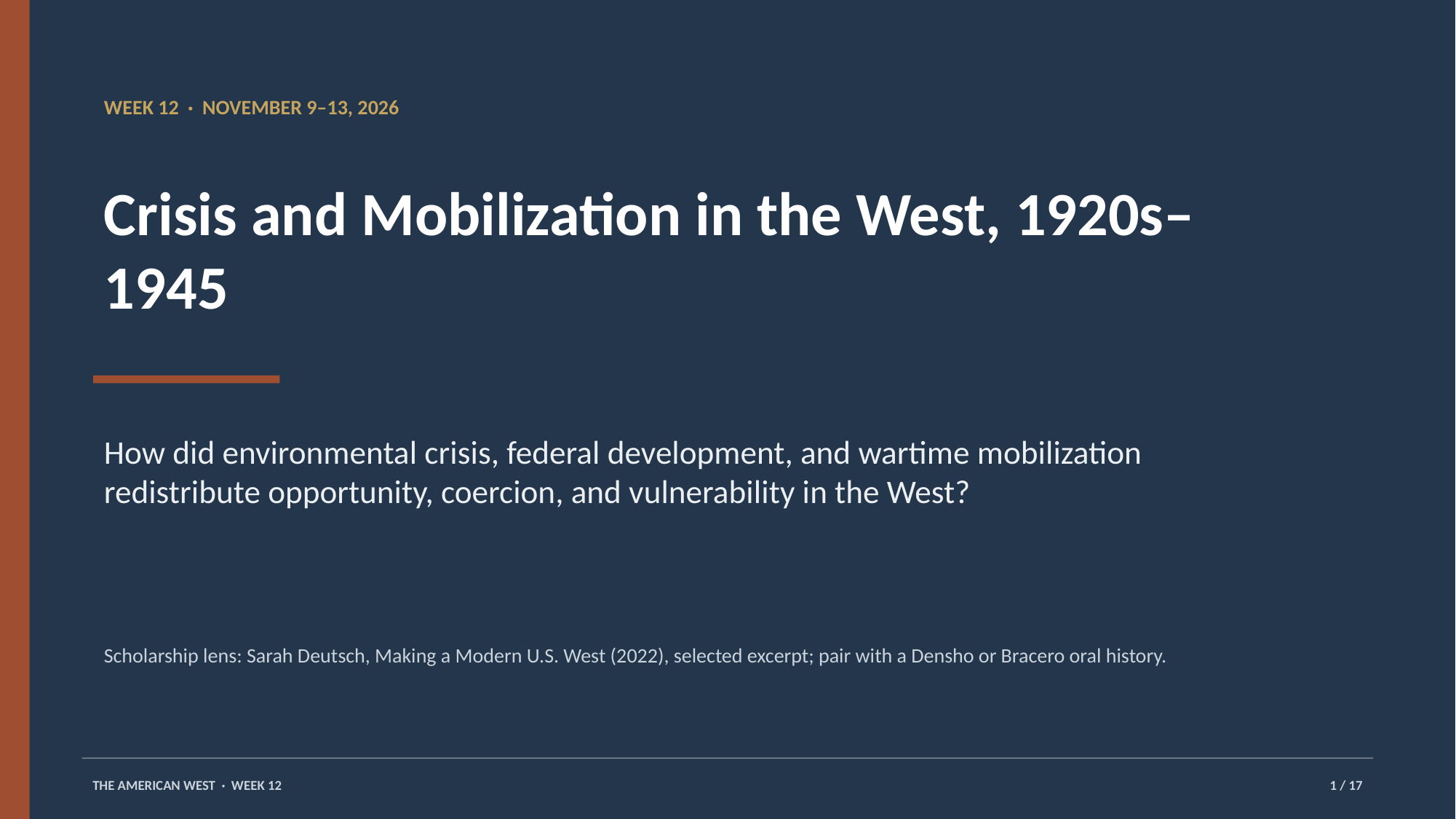

WEEK 12  ·  NOVEMBER 9–13, 2026
Crisis and Mobilization in the West, 1920s–1945

How did environmental crisis, federal development, and wartime mobilization redistribute opportunity, coercion, and vulnerability in the West?
Scholarship lens: Sarah Deutsch, Making a Modern U.S. West (2022), selected excerpt; pair with a Densho or Bracero oral history.

THE AMERICAN WEST  ·  WEEK 12
1 / 17